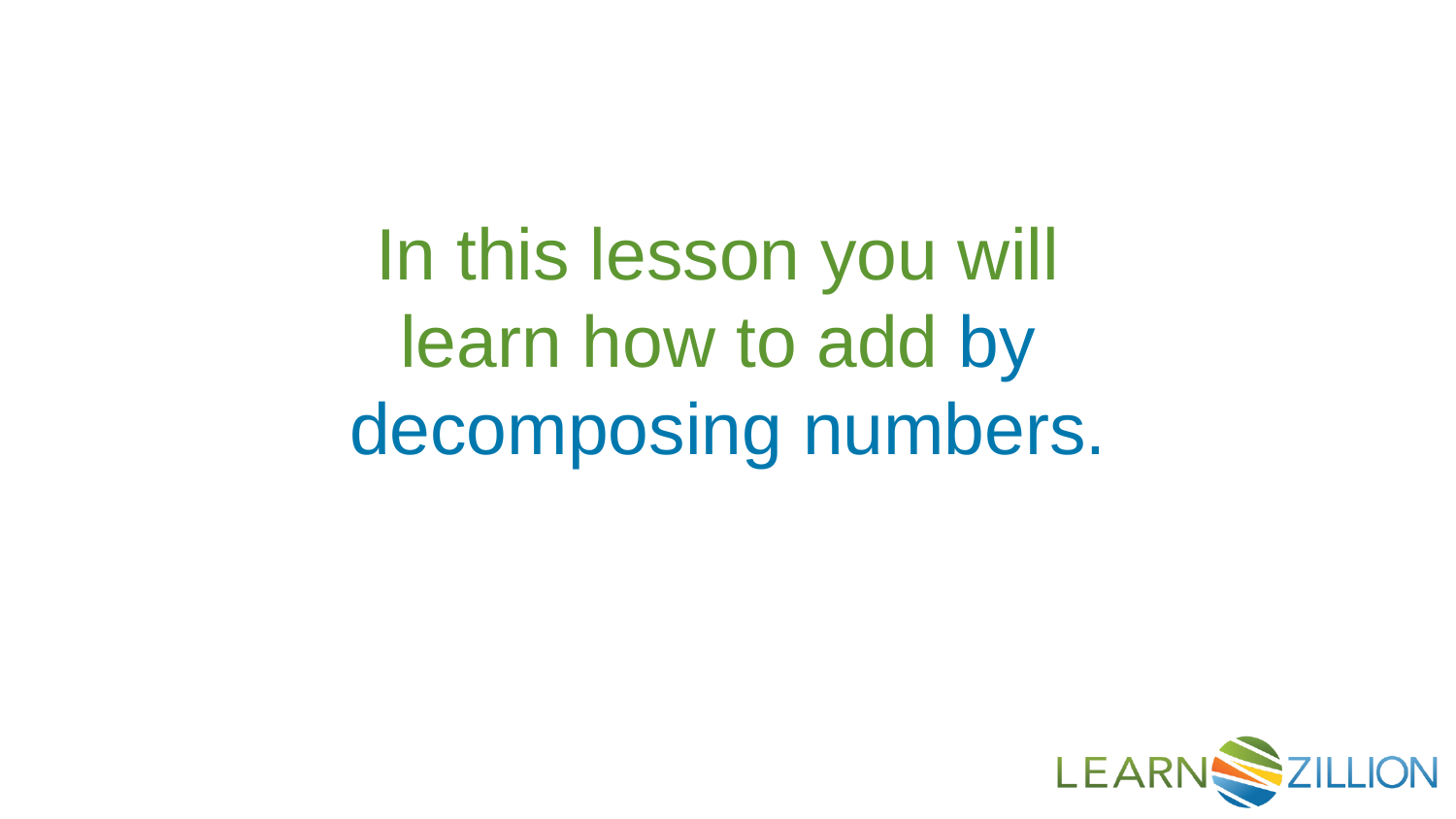

In this lesson you will
learn how to add by
decomposing numbers.